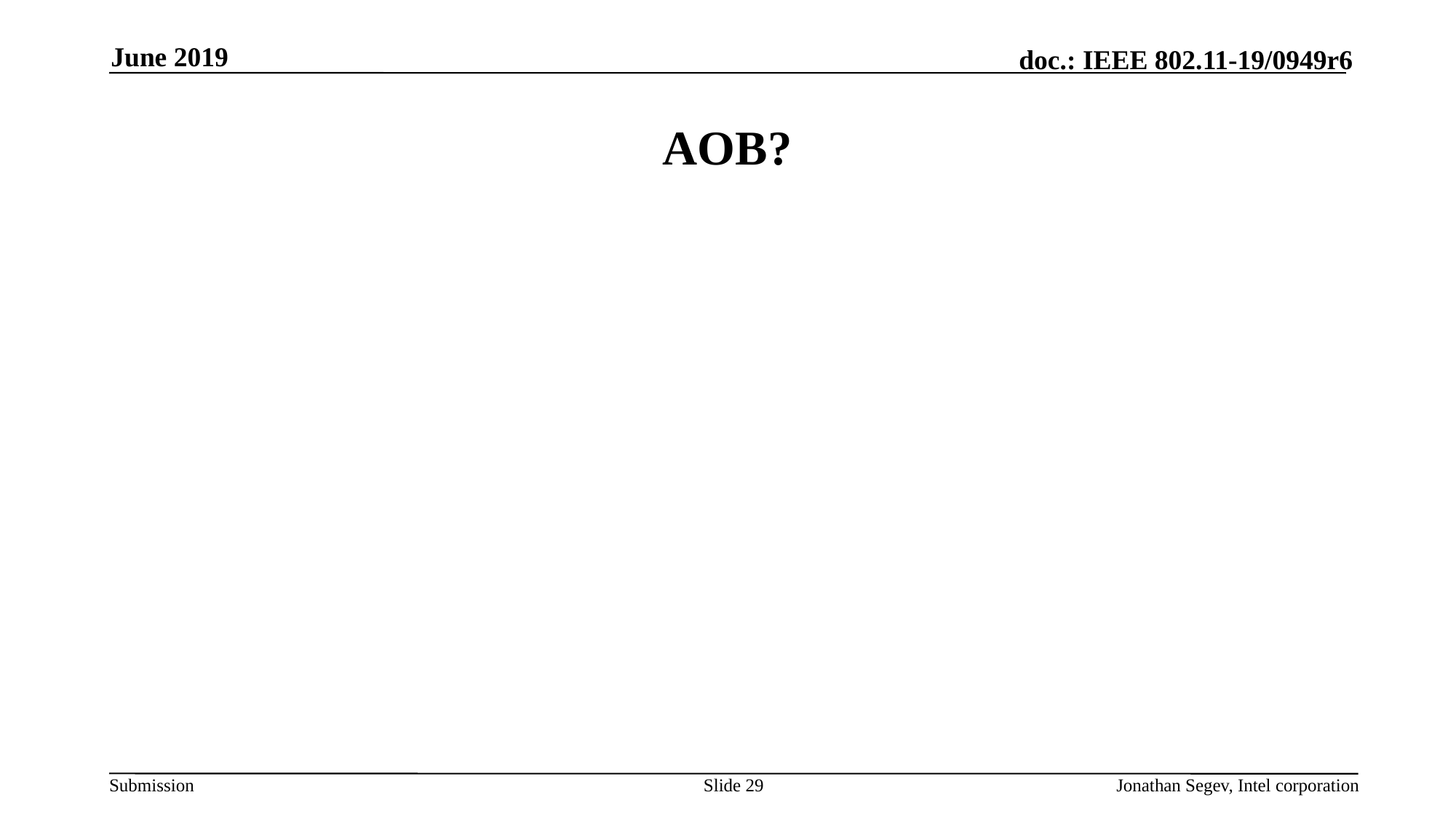

June 2019
# AOB?

Slide 29
Jonathan Segev, Intel corporation